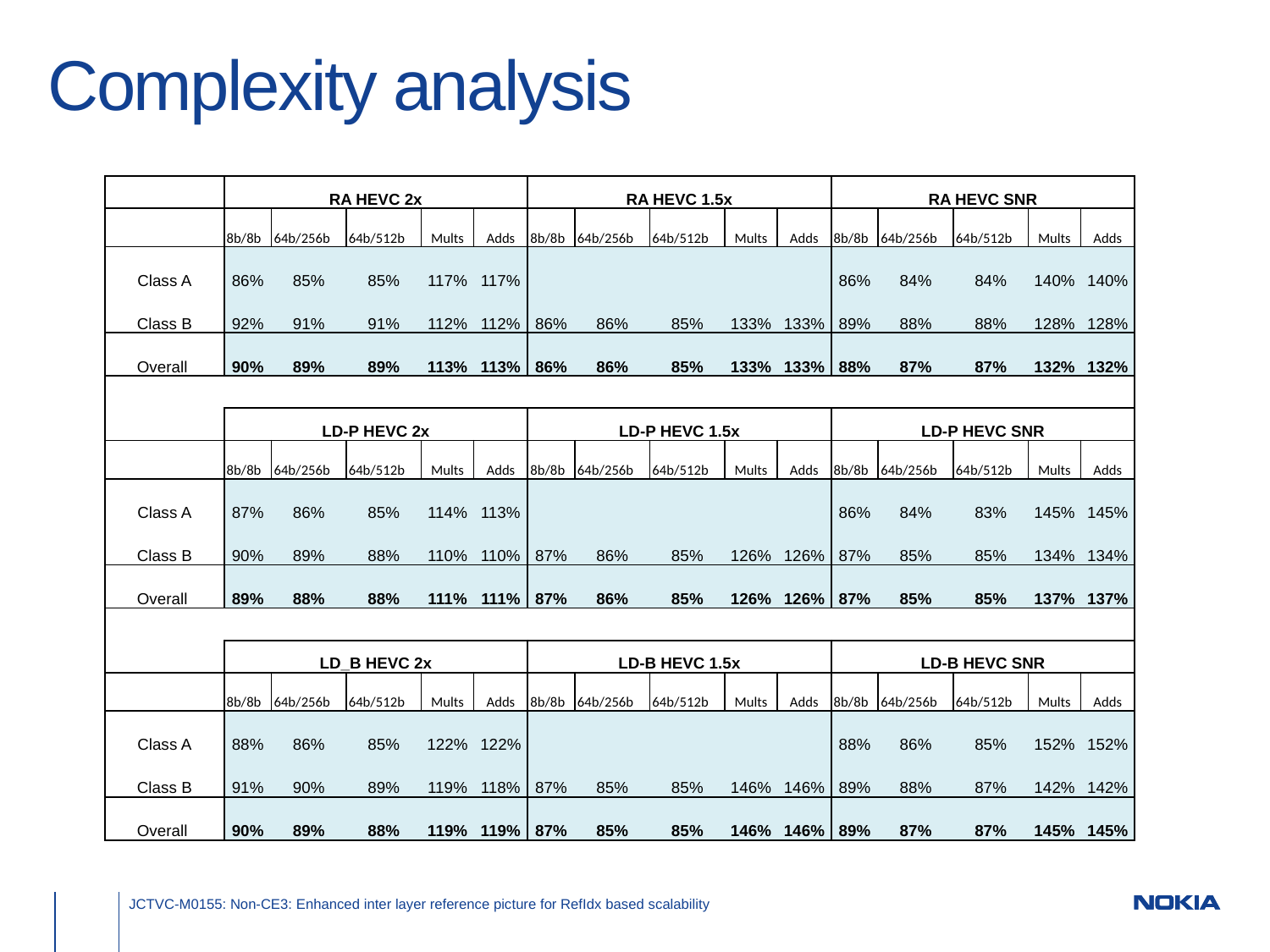

# Complexity analysis
|  | RA HEVC 2x |  |  |  |  | RA HEVC 1.5x |  |  |  |  | RA HEVC SNR |  |  |  |  |
| --- | --- | --- | --- | --- | --- | --- | --- | --- | --- | --- | --- | --- | --- | --- | --- |
|  | 8b/8b | 64b/256b | 64b/512b | Mults | Adds | 8b/8b | 64b/256b | 64b/512b | Mults | Adds | 8b/8b | 64b/256b | 64b/512b | Mults | Adds |
| Class A | 86% | 85% | 85% | 117% | 117% |  |  |  |  |  | 86% | 84% | 84% | 140% | 140% |
| Class B | 92% | 91% | 91% | 112% | 112% | 86% | 86% | 85% | 133% | 133% | 89% | 88% | 88% | 128% | 128% |
| Overall | 90% | 89% | 89% | 113% | 113% | 86% | 86% | 85% | 133% | 133% | 88% | 87% | 87% | 132% | 132% |
|  |  |  |  |  |  |  |  |  |  |  |  |  |  |  |  |
|  | LD-P HEVC 2x |  |  |  |  | LD-P HEVC 1.5x |  |  |  |  | LD-P HEVC SNR |  |  |  |  |
|  | 8b/8b | 64b/256b | 64b/512b | Mults | Adds | 8b/8b | 64b/256b | 64b/512b | Mults | Adds | 8b/8b | 64b/256b | 64b/512b | Mults | Adds |
| Class A | 87% | 86% | 85% | 114% | 113% |  |  |  |  |  | 86% | 84% | 83% | 145% | 145% |
| Class B | 90% | 89% | 88% | 110% | 110% | 87% | 86% | 85% | 126% | 126% | 87% | 85% | 85% | 134% | 134% |
| Overall | 89% | 88% | 88% | 111% | 111% | 87% | 86% | 85% | 126% | 126% | 87% | 85% | 85% | 137% | 137% |
|  |  |  |  |  |  |  |  |  |  |  |  |  |  |  |  |
|  | LD\_B HEVC 2x |  |  |  |  | LD-B HEVC 1.5x |  |  |  |  | LD-B HEVC SNR |  |  |  |  |
|  | 8b/8b | 64b/256b | 64b/512b | Mults | Adds | 8b/8b | 64b/256b | 64b/512b | Mults | Adds | 8b/8b | 64b/256b | 64b/512b | Mults | Adds |
| Class A | 88% | 86% | 85% | 122% | 122% |  |  |  |  |  | 88% | 86% | 85% | 152% | 152% |
| Class B | 91% | 90% | 89% | 119% | 118% | 87% | 85% | 85% | 146% | 146% | 89% | 88% | 87% | 142% | 142% |
| Overall | 90% | 89% | 88% | 119% | 119% | 87% | 85% | 85% | 146% | 146% | 89% | 87% | 87% | 145% | 145% |
JCTVC-M0155: Non-CE3: Enhanced inter layer reference picture for RefIdx based scalability